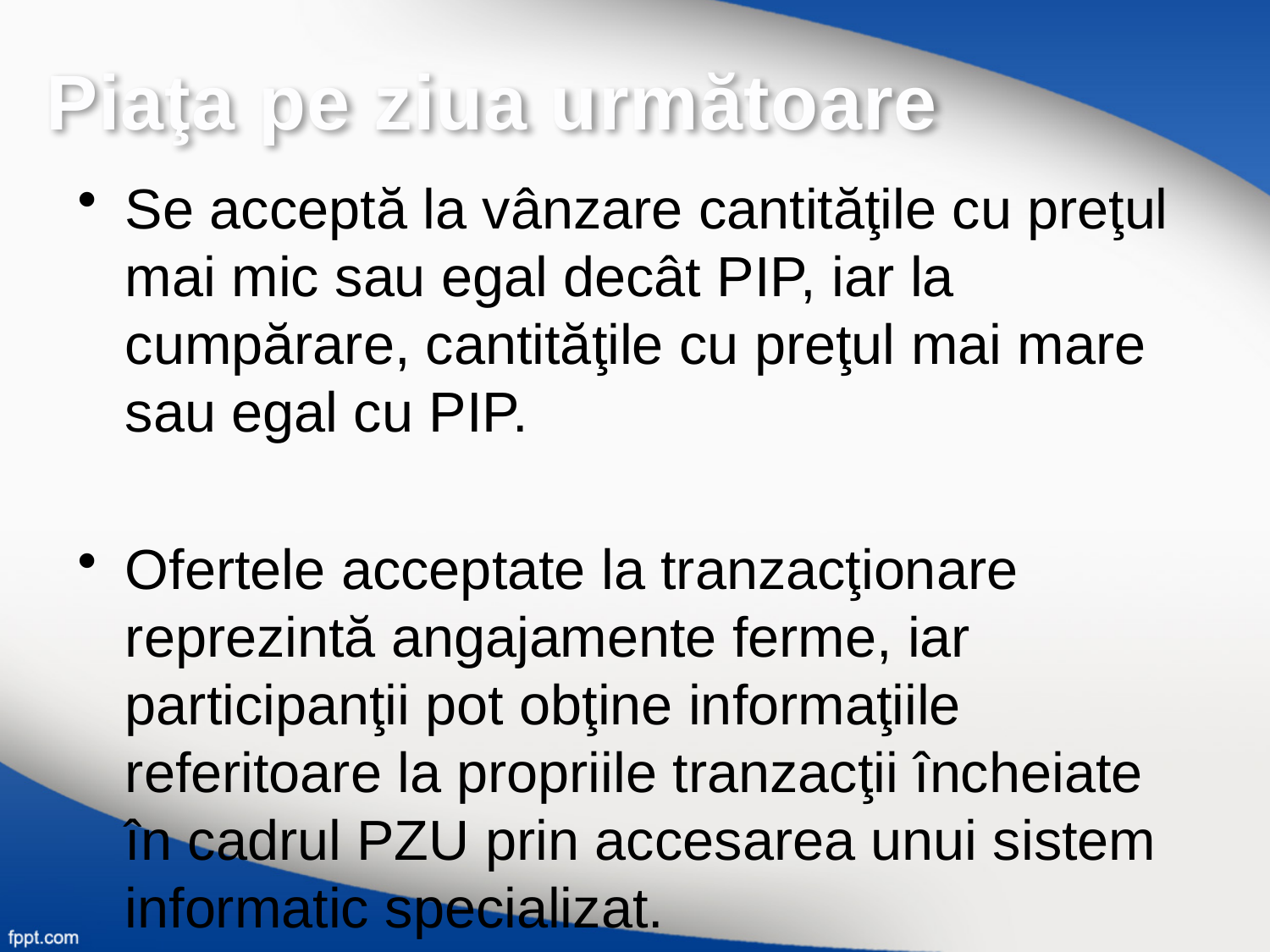

Piaţa pe ziua următoare
Se acceptă la vânzare cantităţile cu preţul mai mic sau egal decât PIP, iar la cumpărare, cantităţile cu preţul mai mare sau egal cu PIP.

Ofertele acceptate la tranzacţionare reprezintă angajamente ferme, iar participanţii pot obţine informaţiile referitoare la propriile tranzacţii încheiate în cadrul PZU prin accesarea unui sistem informatic specializat.